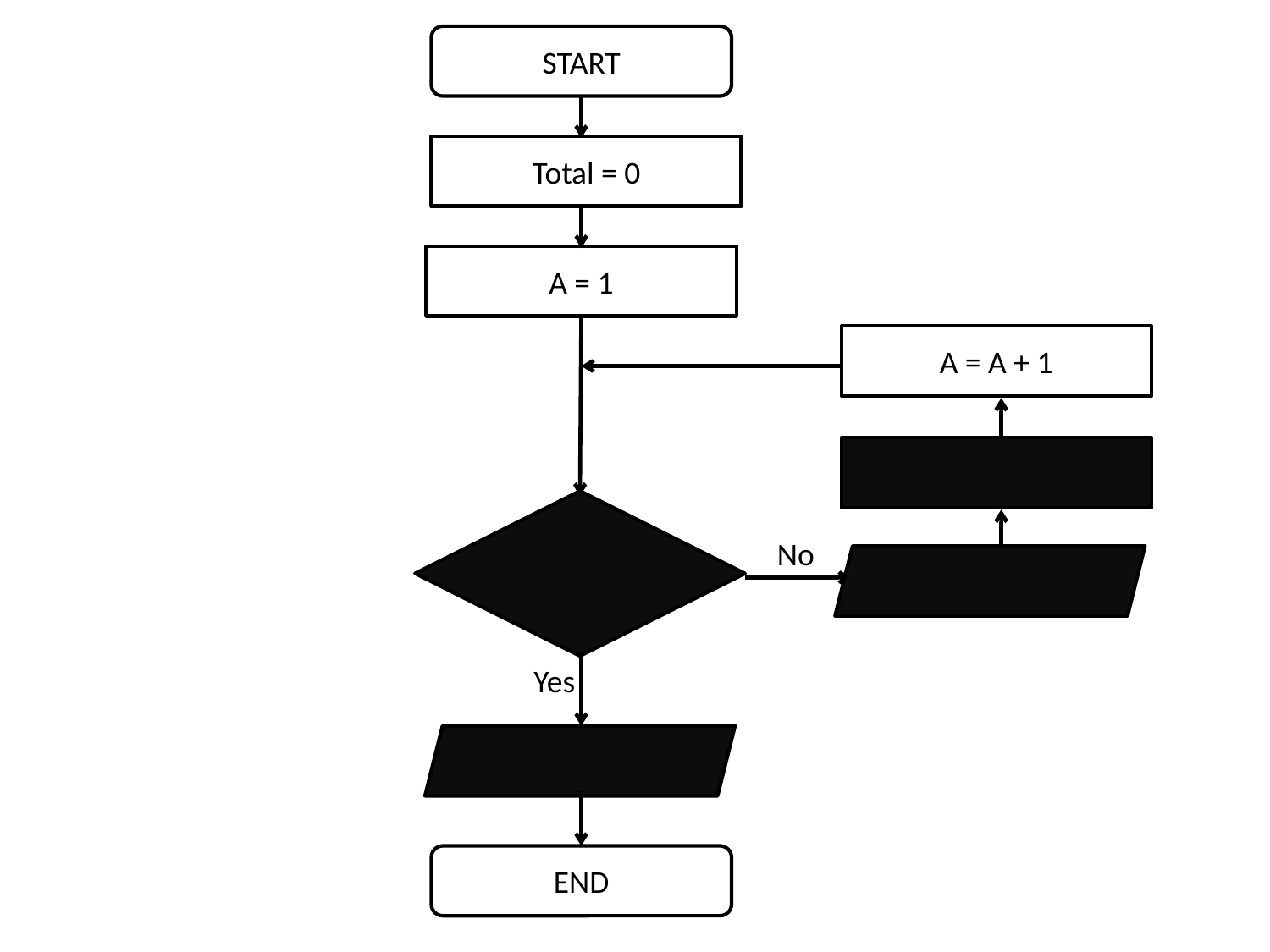

START
Total = 0
A = 1
A = A + 1

No

Yes

END